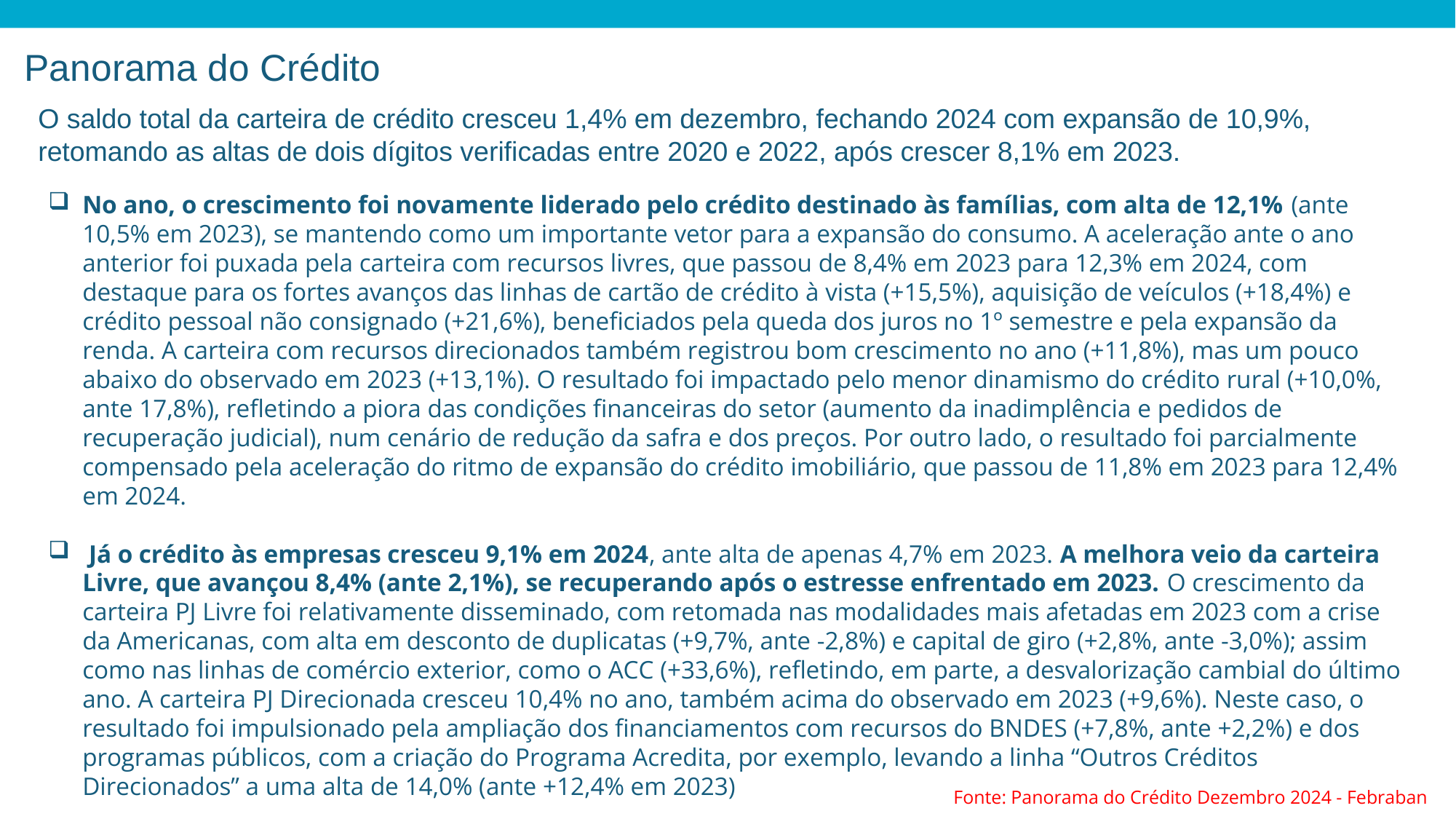

# Panorama do Crédito
O saldo total da carteira de crédito cresceu 1,4% em dezembro, fechando 2024 com expansão de 10,9%, retomando as altas de dois dígitos verificadas entre 2020 e 2022, após crescer 8,1% em 2023.
No ano, o crescimento foi novamente liderado pelo crédito destinado às famílias, com alta de 12,1% (ante 10,5% em 2023), se mantendo como um importante vetor para a expansão do consumo. A aceleração ante o ano anterior foi puxada pela carteira com recursos livres, que passou de 8,4% em 2023 para 12,3% em 2024, com destaque para os fortes avanços das linhas de cartão de crédito à vista (+15,5%), aquisição de veículos (+18,4%) e crédito pessoal não consignado (+21,6%), beneficiados pela queda dos juros no 1º semestre e pela expansão da renda. A carteira com recursos direcionados também registrou bom crescimento no ano (+11,8%), mas um pouco abaixo do observado em 2023 (+13,1%). O resultado foi impactado pelo menor dinamismo do crédito rural (+10,0%, ante 17,8%), refletindo a piora das condições financeiras do setor (aumento da inadimplência e pedidos de recuperação judicial), num cenário de redução da safra e dos preços. Por outro lado, o resultado foi parcialmente compensado pela aceleração do ritmo de expansão do crédito imobiliário, que passou de 11,8% em 2023 para 12,4% em 2024.

 Já o crédito às empresas cresceu 9,1% em 2024, ante alta de apenas 4,7% em 2023. A melhora veio da carteira Livre, que avançou 8,4% (ante 2,1%), se recuperando após o estresse enfrentado em 2023. O crescimento da carteira PJ Livre foi relativamente disseminado, com retomada nas modalidades mais afetadas em 2023 com a crise da Americanas, com alta em desconto de duplicatas (+9,7%, ante -2,8%) e capital de giro (+2,8%, ante -3,0%); assim como nas linhas de comércio exterior, como o ACC (+33,6%), refletindo, em parte, a desvalorização cambial do último ano. A carteira PJ Direcionada cresceu 10,4% no ano, também acima do observado em 2023 (+9,6%). Neste caso, o resultado foi impulsionado pela ampliação dos financiamentos com recursos do BNDES (+7,8%, ante +2,2%) e dos programas públicos, com a criação do Programa Acredita, por exemplo, levando a linha “Outros Créditos Direcionados” a uma alta de 14,0% (ante +12,4% em 2023)
Fonte: Panorama do Crédito Dezembro 2024 - Febraban